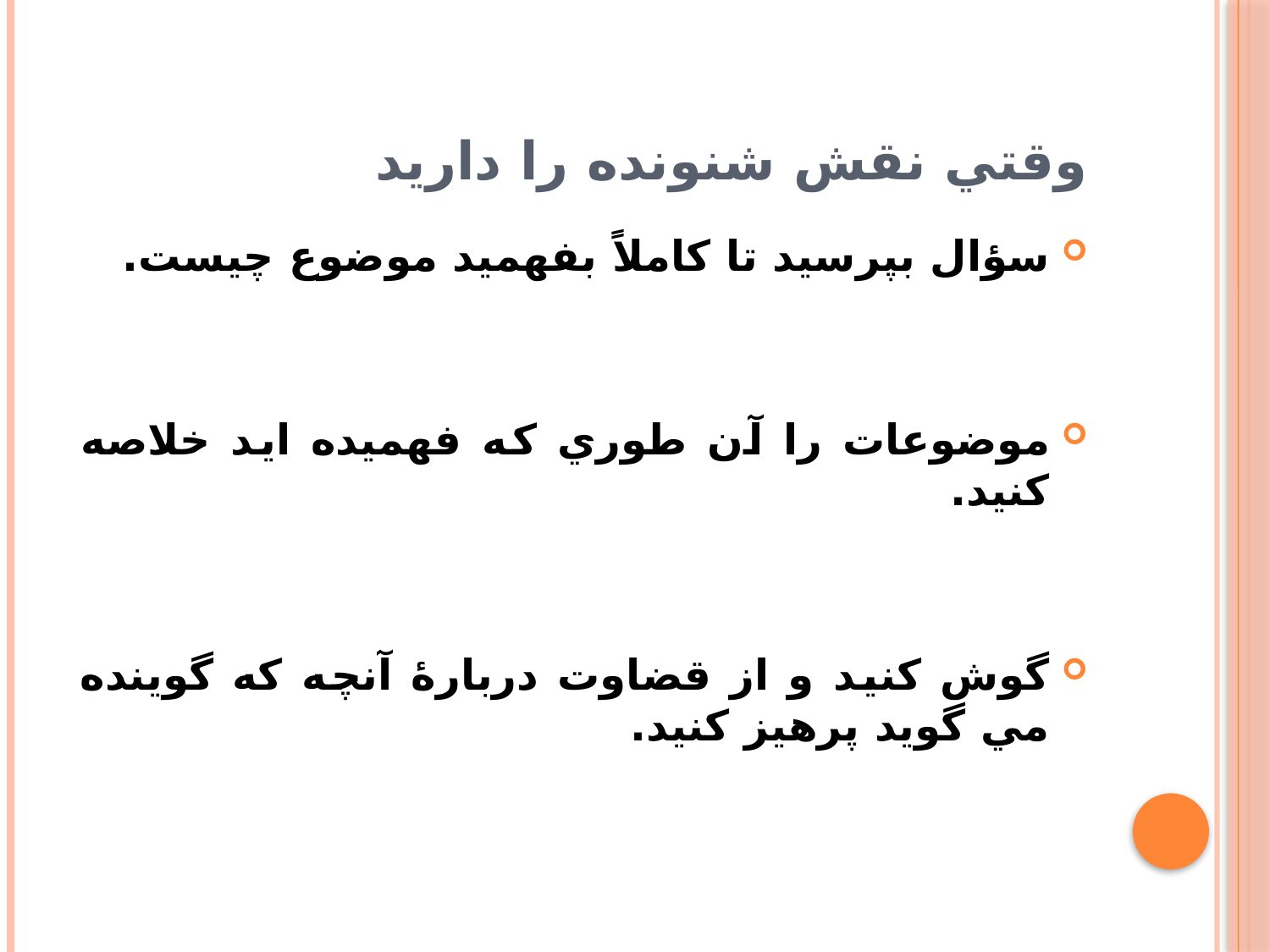

# وقتي نقش شنونده را داريد
سؤال بپرسيد تا كاملاً بفهميد موضوع چيست.

موضوعات را آن طوري كه فهميده ايد خلاصه كنيد.

گوش كنيد و از قضاوت دربارۀ آنچه كه گوينده مي گويد پرهيز كنيد.